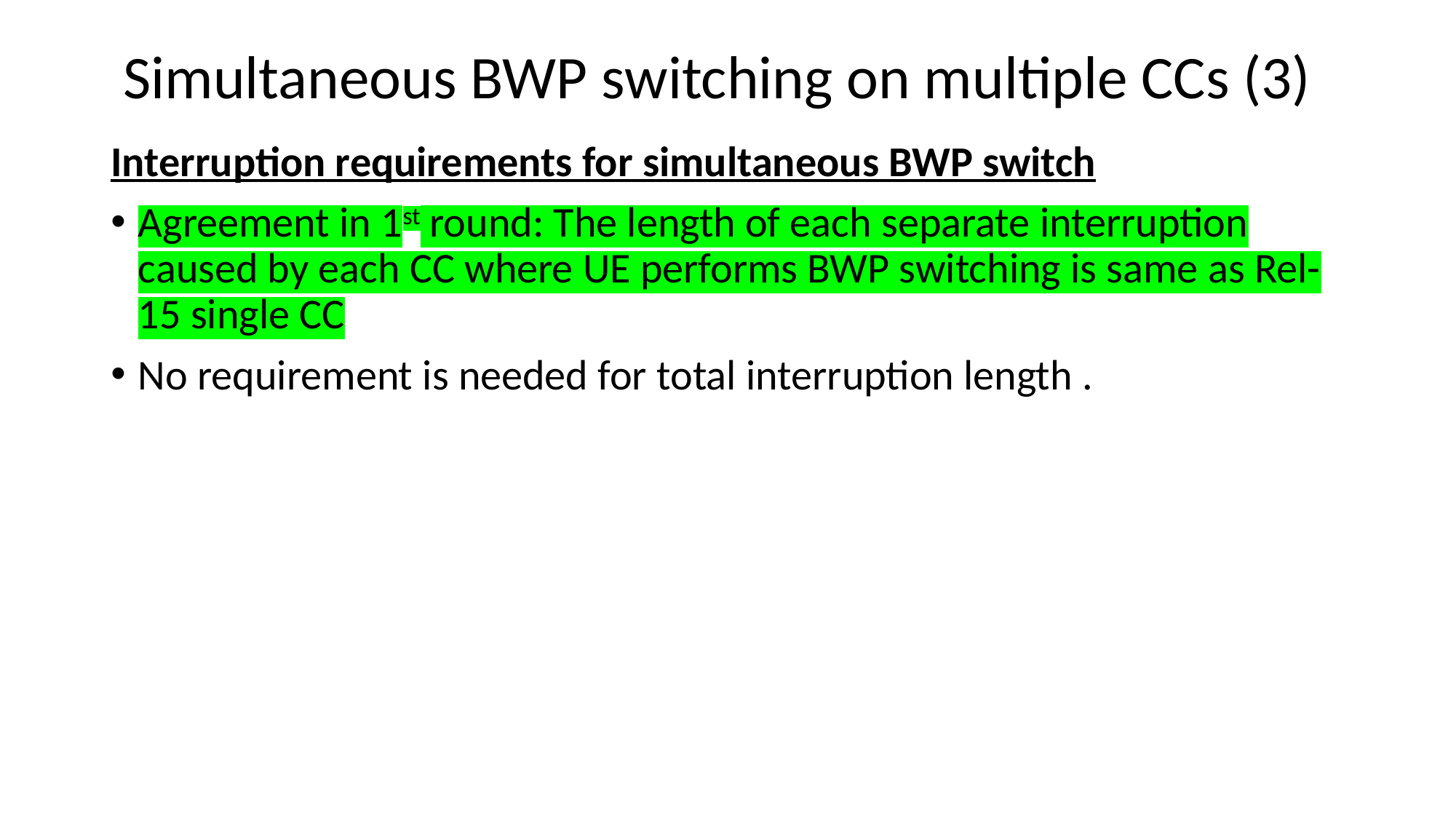

# Simultaneous BWP switching on multiple CCs (3)
Interruption requirements for simultaneous BWP switch
Agreement in 1st round: The length of each separate interruption caused by each CC where UE performs BWP switching is same as Rel-15 single CC
No requirement is needed for total interruption length .